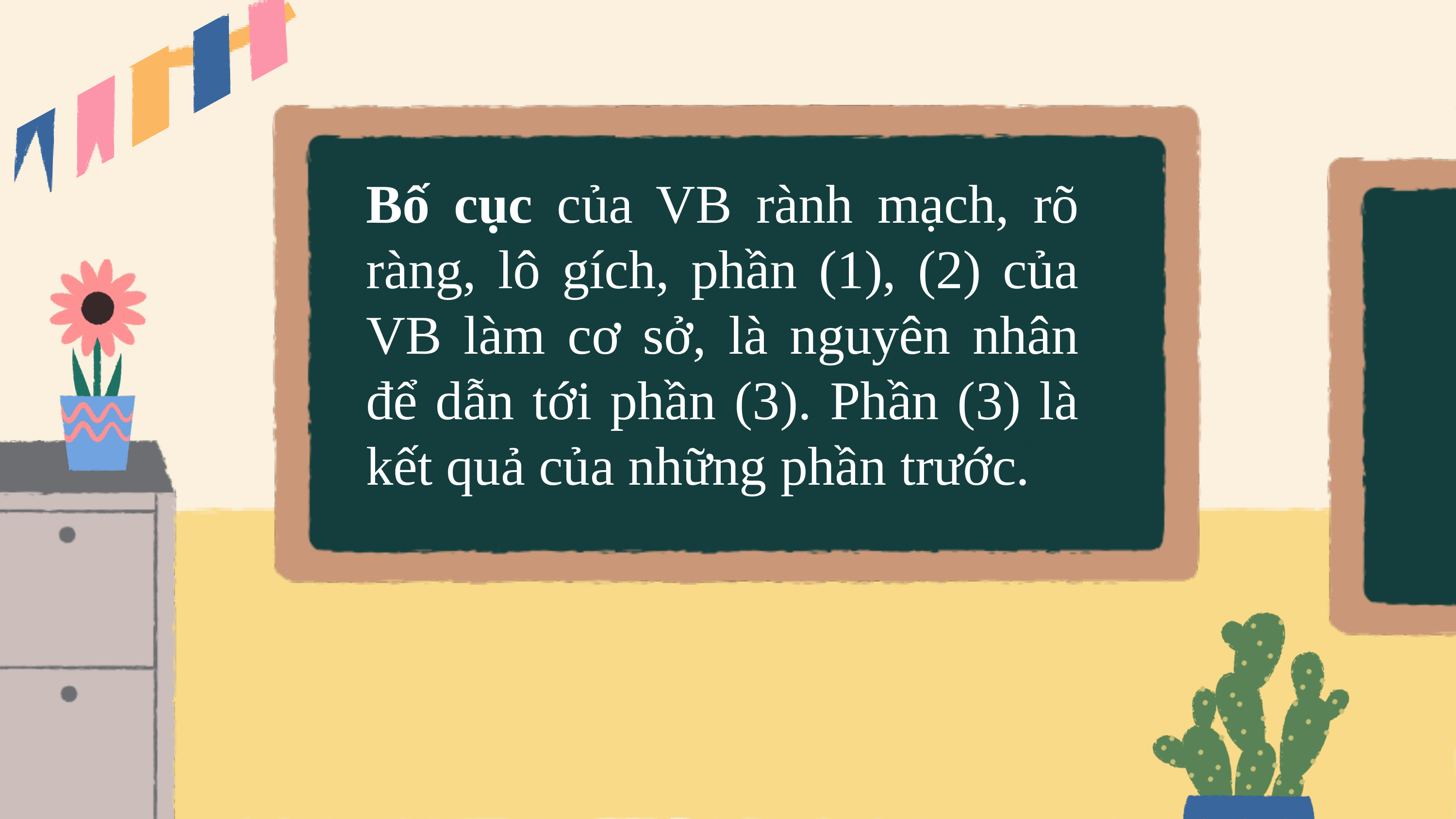

Bố cục của VB rành mạch, rõ ràng, lô gích, phần (1), (2) của VB làm cơ sở, là nguyên nhân để dẫn tới phần (3). Phần (3) là kết quả của những phần trước.